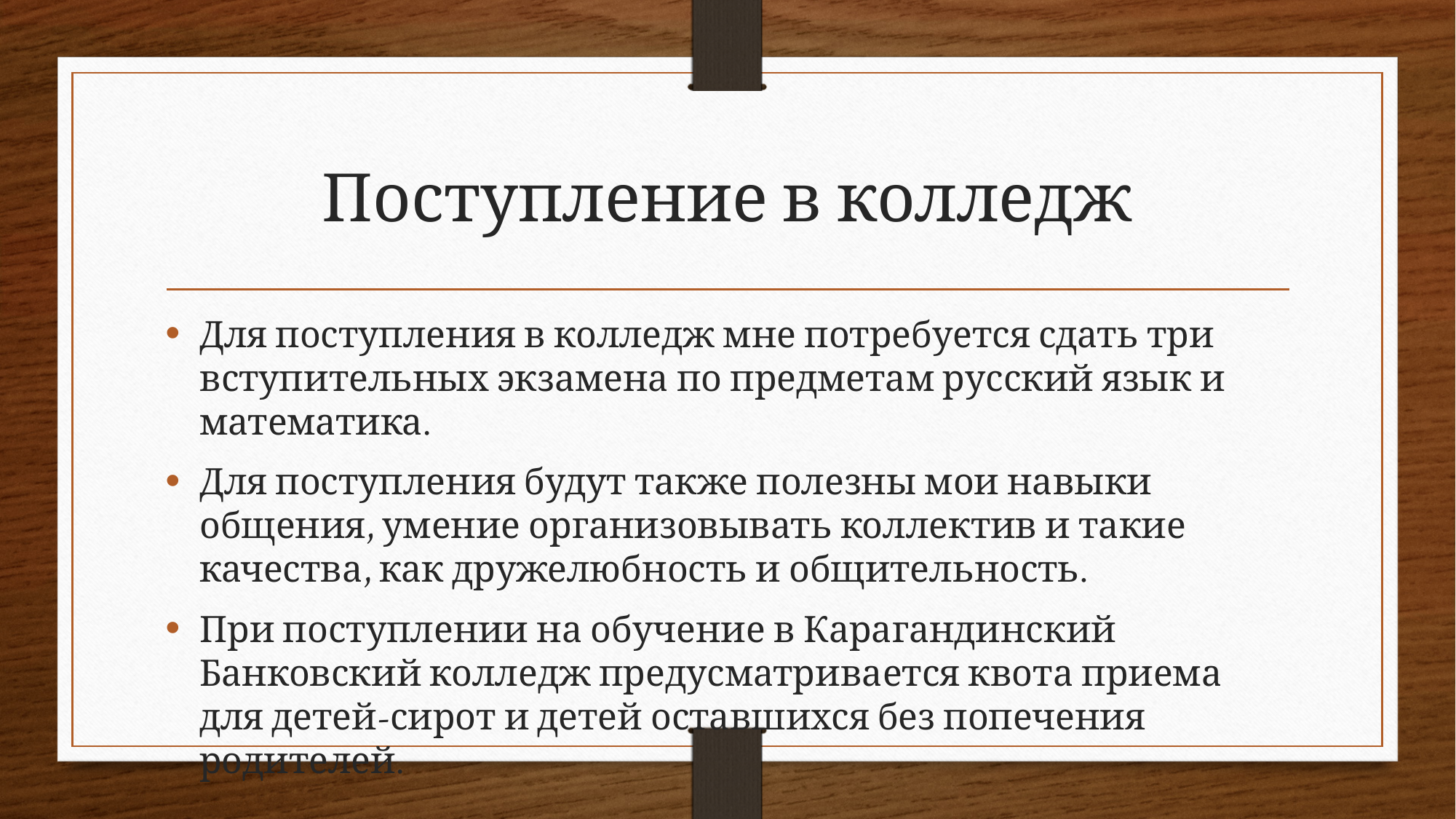

# Поступление в колледж
Для поступления в колледж мне потребуется сдать три вступительных экзамена по предметам русский язык и математика.
Для поступления будут также полезны мои навыки общения, умение организовывать коллектив и такие качества, как дружелюбность и общительность.
При поступлении на обучение в Карагандинский Банковский колледж предусматривается квота приема для детей-сирот и детей оставшихся без попечения родителей.